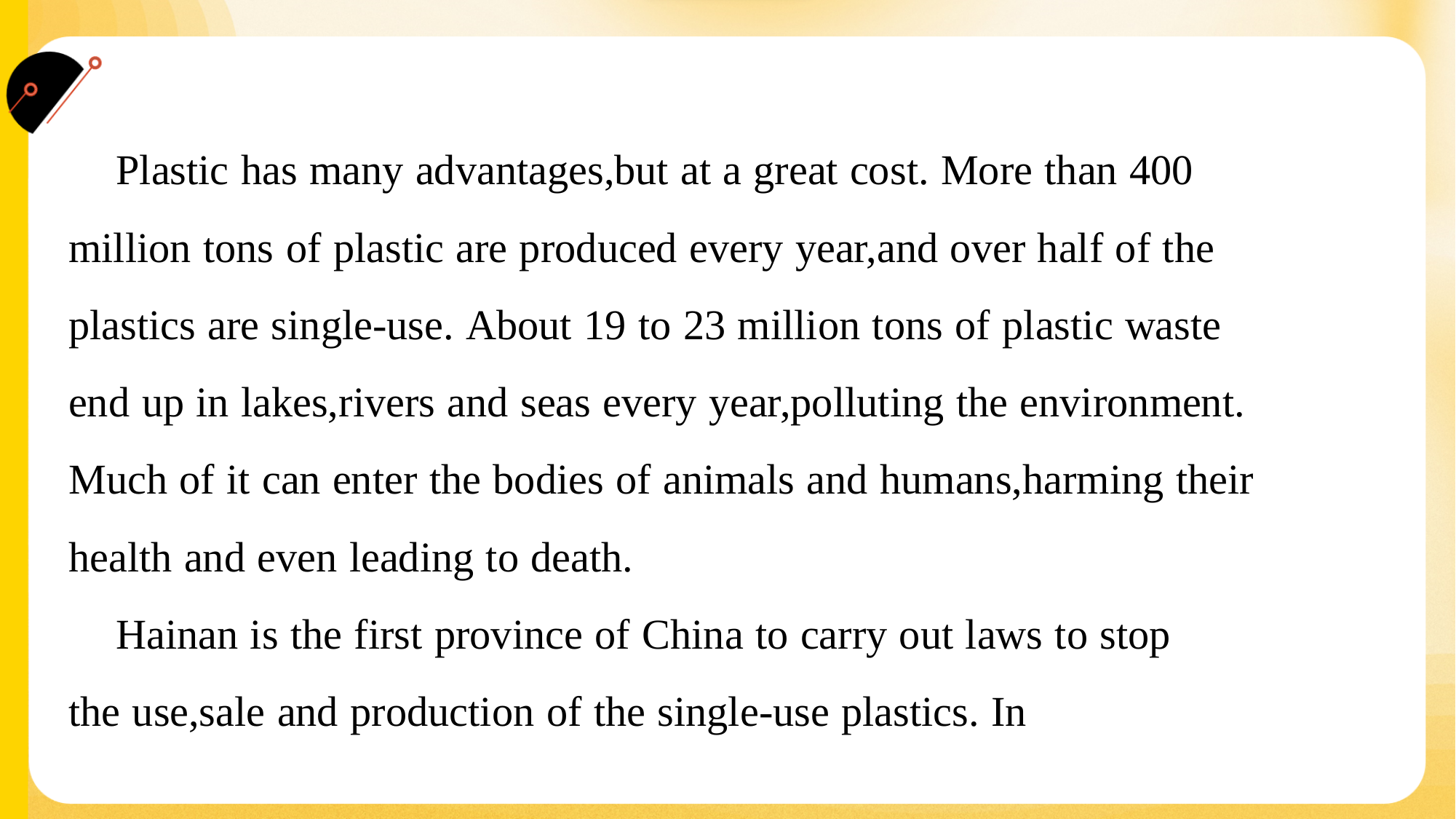

Plastic has many advantages,but at a great cost. More than 400
million tons of plastic are produced every year,and over half of the
plastics are single-use. About 19 to 23 million tons of plastic waste
end up in lakes,rivers and seas every year,polluting the environment.
Much of it can enter the bodies of animals and humans,harming their
health and even leading to death.
    Hainan is the first province of China to carry out laws to stop
the use,sale and production of the single-use plastics. In